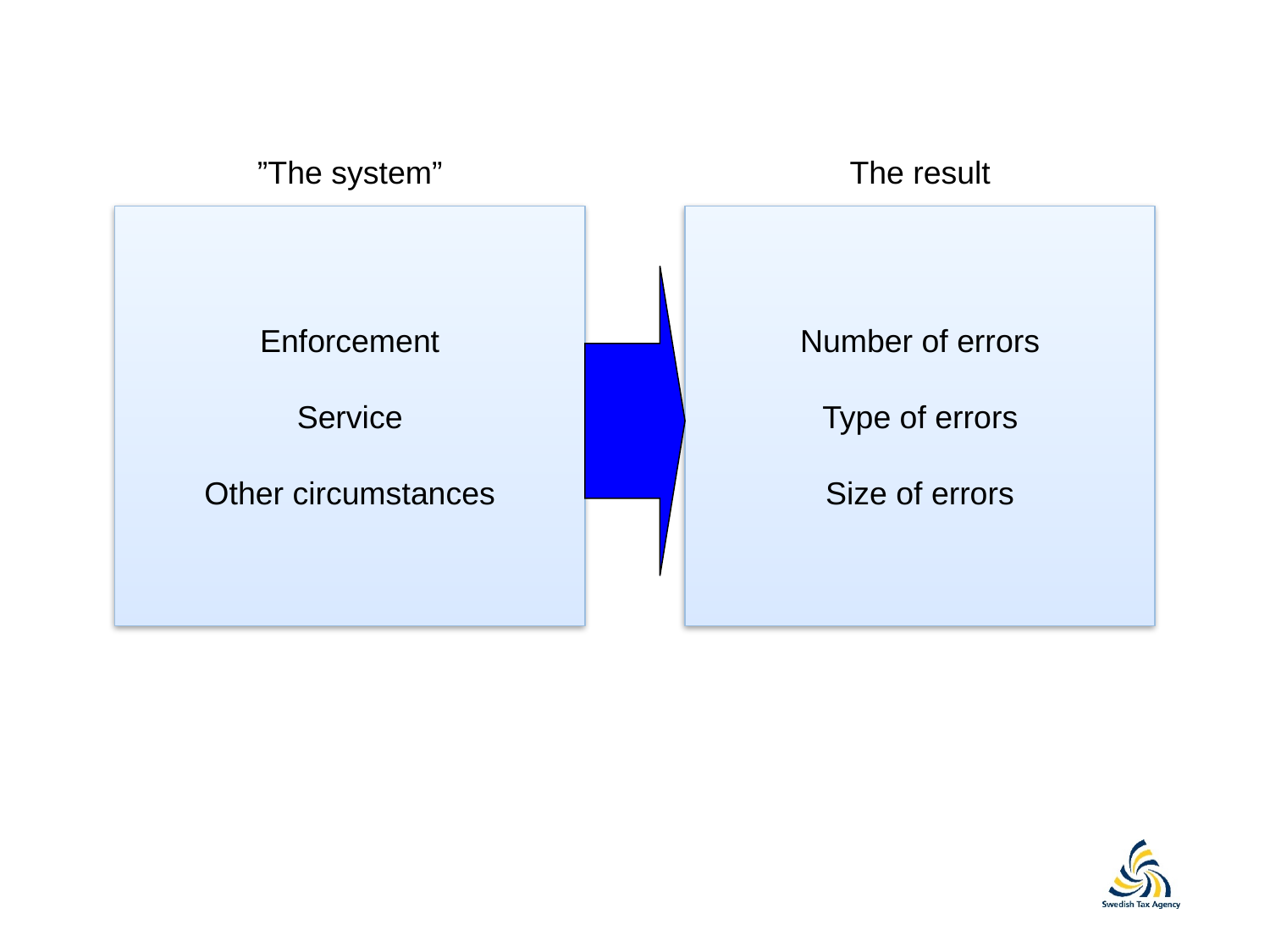

”The system”
The result
Enforcement

Service

Other circumstances
Number of errors

Type of errors

Size of errors